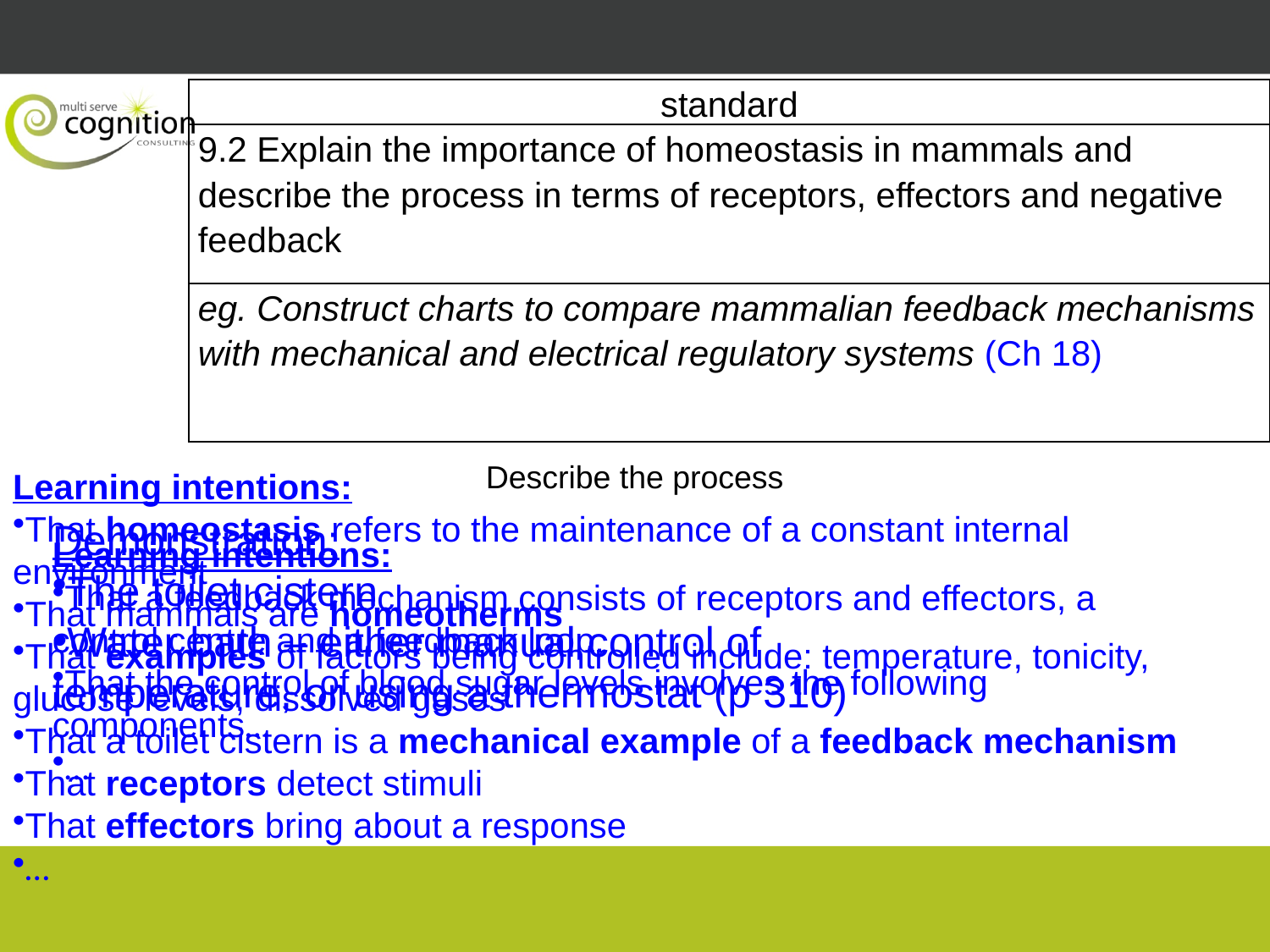

| standard |
| --- |
| 9.2 Explain the importance of homeostasis in mammals and describe the process in terms of receptors, effectors and negative feedback |
| eg. Construct charts to compare mammalian feedback mechanisms with mechanical and electrical regulatory systems (Ch 18) |
Describe the process
Learning intentions:
That homeostasis refers to the maintenance of a constant internal environment
That mammals are homeotherms
That examples of factors being controlled include: temperature, tonicity, glucose levels, dissolved gases
That a toilet cistern is a mechanical example of a feedback mechanism
That receptors detect stimuli
That effectors bring about a response
…
Demonstration:
The toilet cistern
Water bath – either manual control of temperature, or using a thermostat (p 310)
Learning intentions:
That a feedback mechanism consists of receptors and effectors, a control centre and a feedback loop.
That the control of blood sugar levels involves the following components…
…